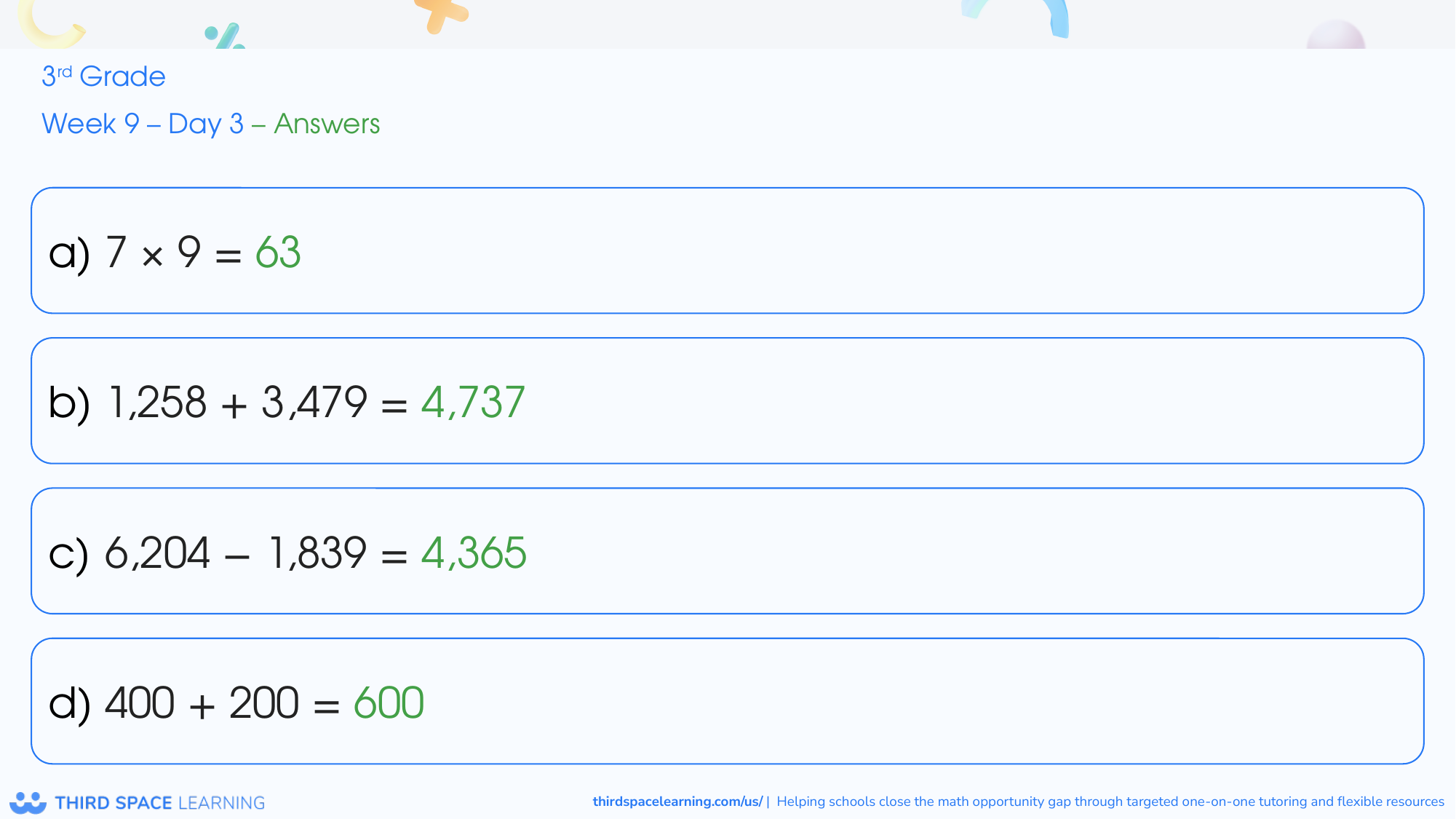

3rd Grade
Week 9 – Day 3 – Answers
7 × 9 = 63
1,258 + 3,479 = 4,737
6,204 − 1,839 = 4,365
400 + 200 = 600